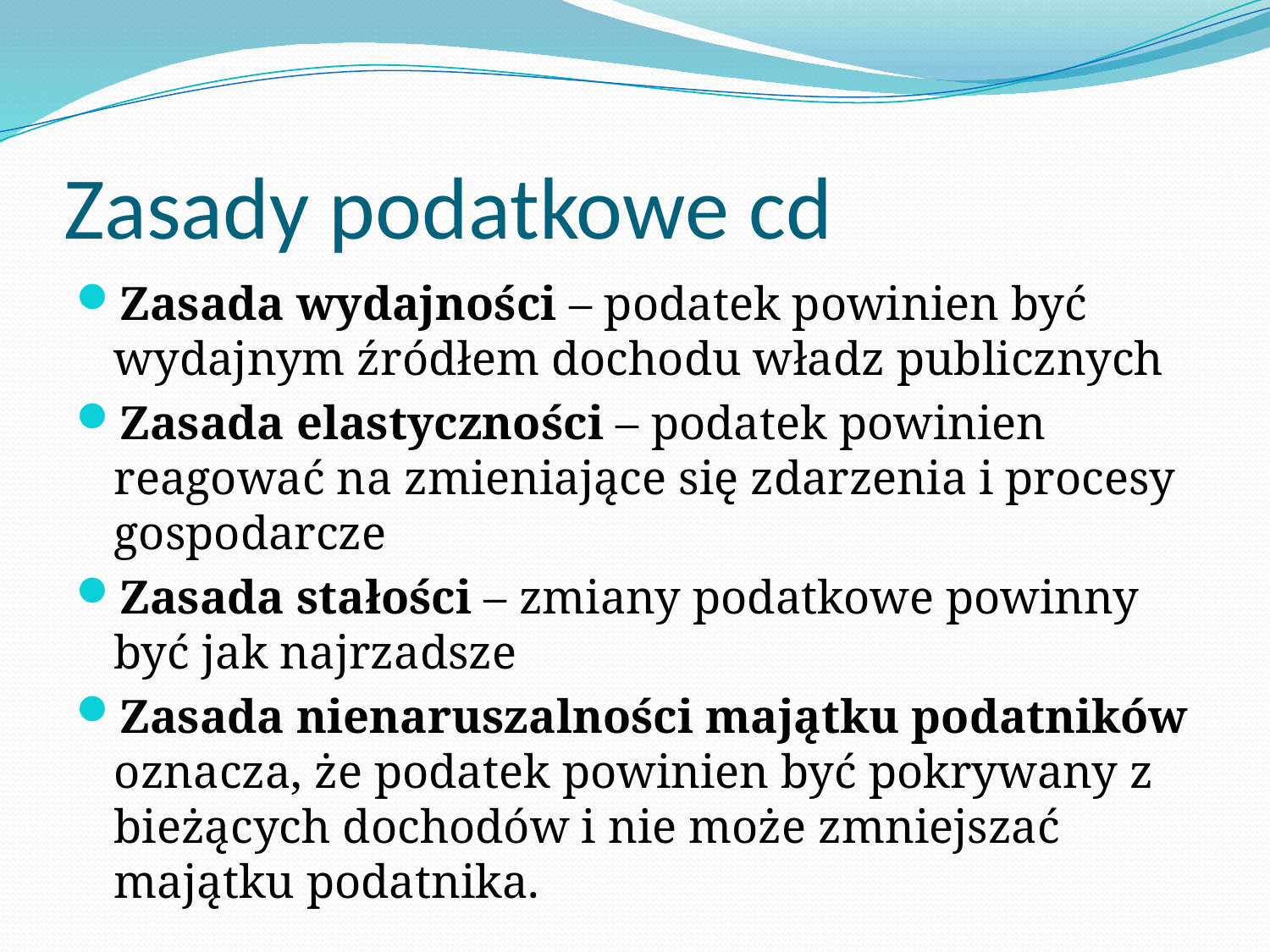

# Zasady podatkowe cd
Zasada wydajności – podatek powinien być wydajnym źródłem dochodu władz publicznych
Zasada elastyczności – podatek powinien reagować na zmieniające się zdarzenia i procesy gospodarcze
Zasada stałości – zmiany podatkowe powinny być jak najrzadsze
Zasada nienaruszalności majątku podatników oznacza, że podatek powinien być pokrywany z bieżących dochodów i nie może zmniejszać majątku podatnika.